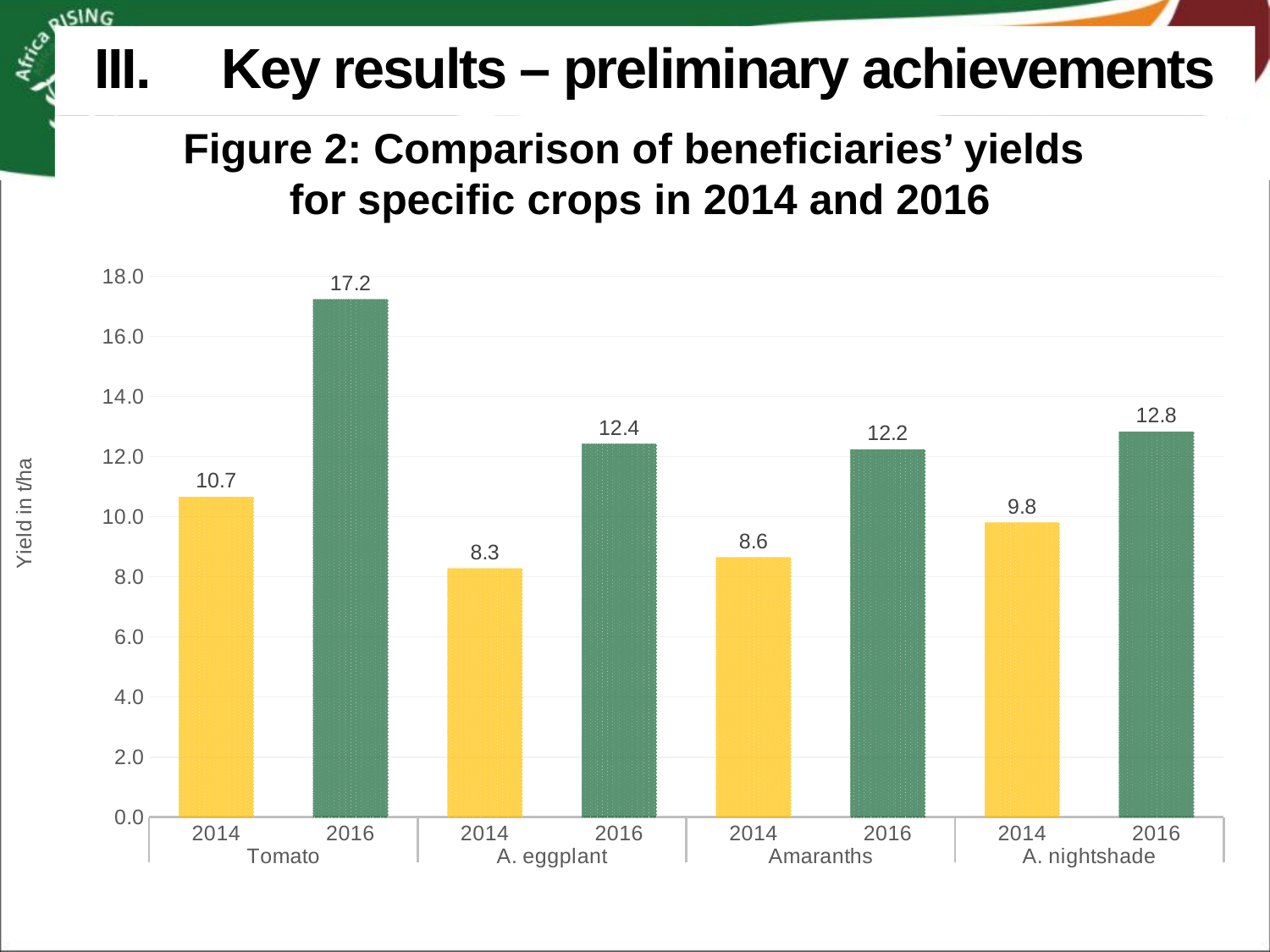

III.	Key results – preliminary achievements
Figure 2: Comparison of beneficiaries’ yields
for specific crops in 2014 and 2016

### Chart

| Category |  |
|---|---|
| 2014 | 10.664734076059226 |
| 2016 | 17.228171354569838 |
| 2014 | 8.273748413249908 |
| 2016 | 12.418200965234462 |
| 2014 | 8.64473837304692 |
| 2016 | 12.231583601593599 |
| 2014 | 9.79988637113749 |
| 2016 | 12.827341056066622 |